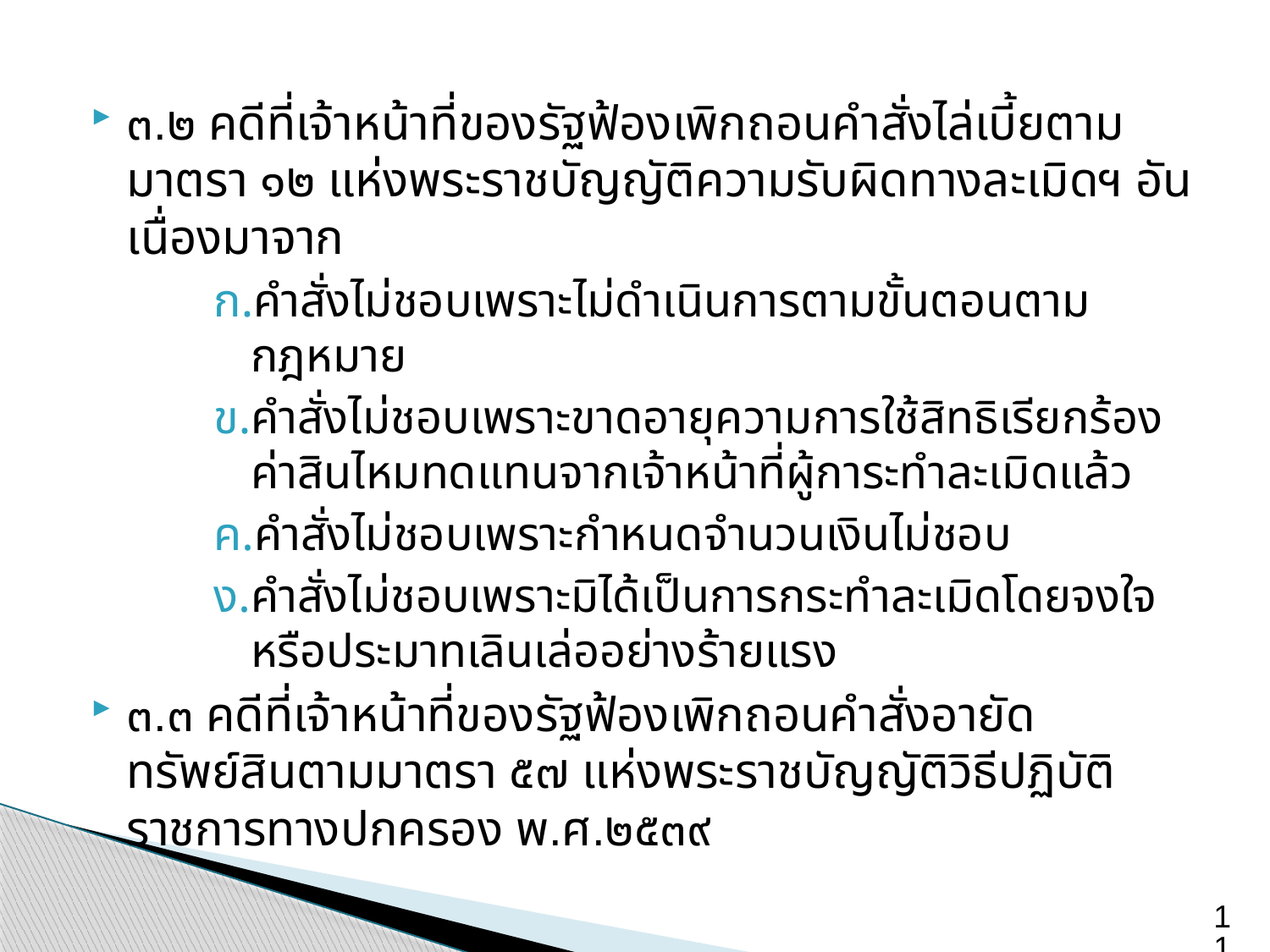

๓.๒ คดีที่เจ้าหน้าที่ของรัฐฟ้องเพิกถอนคำสั่งไล่เบี้ยตามมาตรา ๑๒ แห่งพระราชบัญญัติความรับผิดทางละเมิดฯ อันเนื่องมาจาก
คำสั่งไม่ชอบเพราะไม่ดำเนินการตามขั้นตอนตามกฎหมาย
คำสั่งไม่ชอบเพราะขาดอายุความการใช้สิทธิเรียกร้องค่าสินไหมทดแทนจากเจ้าหน้าที่ผู้การะทำละเมิดแล้ว
คำสั่งไม่ชอบเพราะกำหนดจำนวนเงินไม่ชอบ
คำสั่งไม่ชอบเพราะมิได้เป็นการกระทำละเมิดโดยจงใจหรือประมาทเลินเล่ออย่างร้ายแรง
๓.๓ คดีที่เจ้าหน้าที่ของรัฐฟ้องเพิกถอนคำสั่งอายัดทรัพย์สินตามมาตรา ๕๗ แห่งพระราชบัญญัติวิธีปฏิบัติราชการทางปกครอง พ.ศ.๒๕๓๙

11